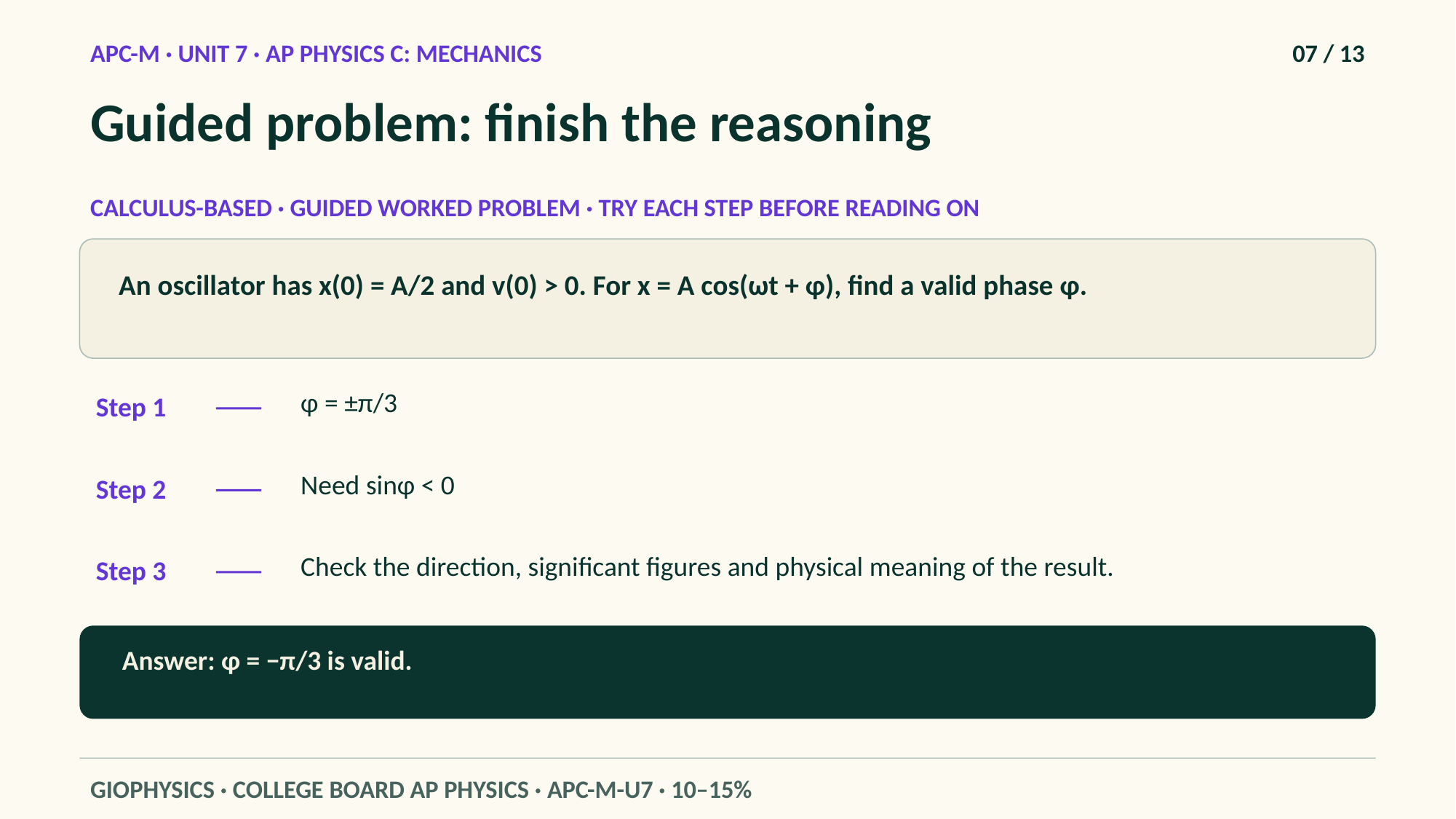

APC-M · UNIT 7 · AP PHYSICS C: MECHANICS
07 / 13
Guided problem: finish the reasoning
CALCULUS-BASED · GUIDED WORKED PROBLEM · TRY EACH STEP BEFORE READING ON

An oscillator has x(0) = A/2 and v(0) > 0. For x = A cos(ωt + φ), find a valid phase φ.
φ = ±π/3
Step 1

Need sinφ < 0
Step 2

Check the direction, significant figures and physical meaning of the result.
Step 3

Answer: φ = −π/3 is valid.

GIOPHYSICS · COLLEGE BOARD AP PHYSICS · APC-M-U7 · 10–15%